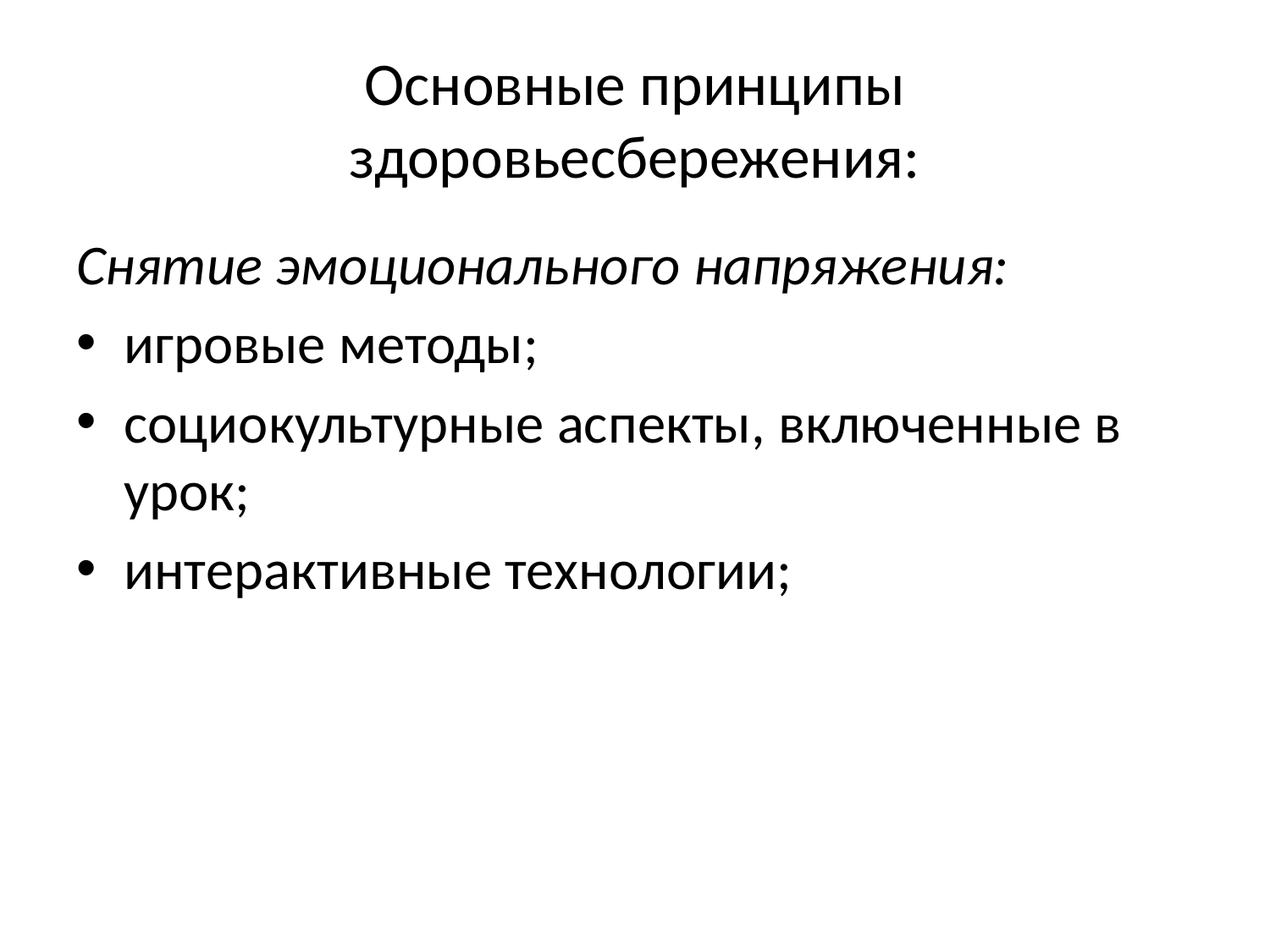

# Основные принципы здоровьесбережения:
Снятие эмоционального напряжения:
игровые методы;
социокультурные аспекты, включенные в урок;
интерактивные технологии;